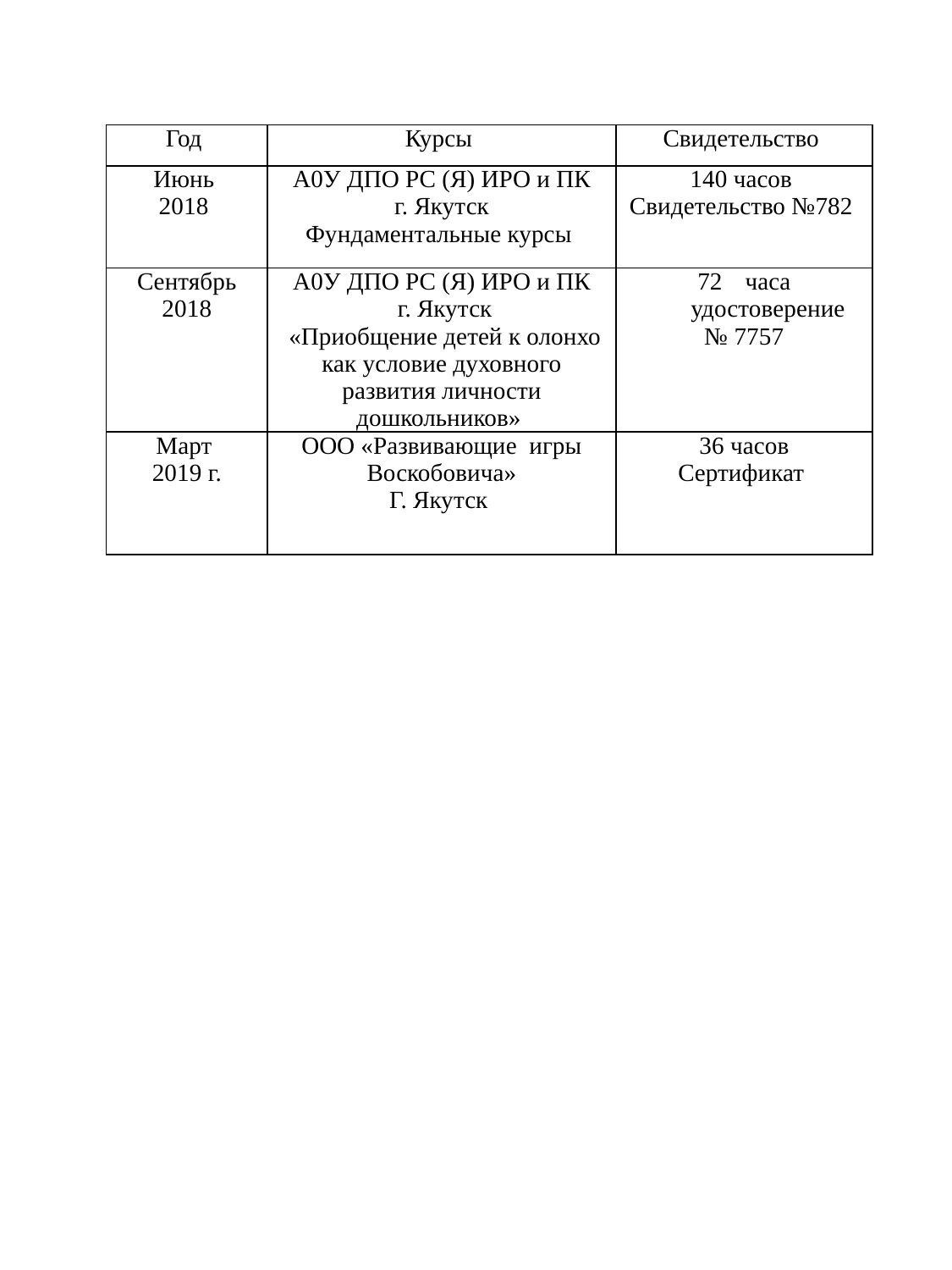

| Год | Курсы | Свидетельство |
| --- | --- | --- |
| Июнь 2018 | А0У ДПО РС (Я) ИРО и ПК г. Якутск Фундаментальные курсы | 140 часов Свидетельство №782 |
| Сентябрь 2018 | А0У ДПО РС (Я) ИРО и ПК г. Якутск «Приобщение детей к олонхо как условие духовного развития личности дошкольников» | часа удостоверение № 7757 |
| Март 2019 г. | ООО «Развивающие игры Воскобовича» Г. Якутск | 36 часов Сертификат |